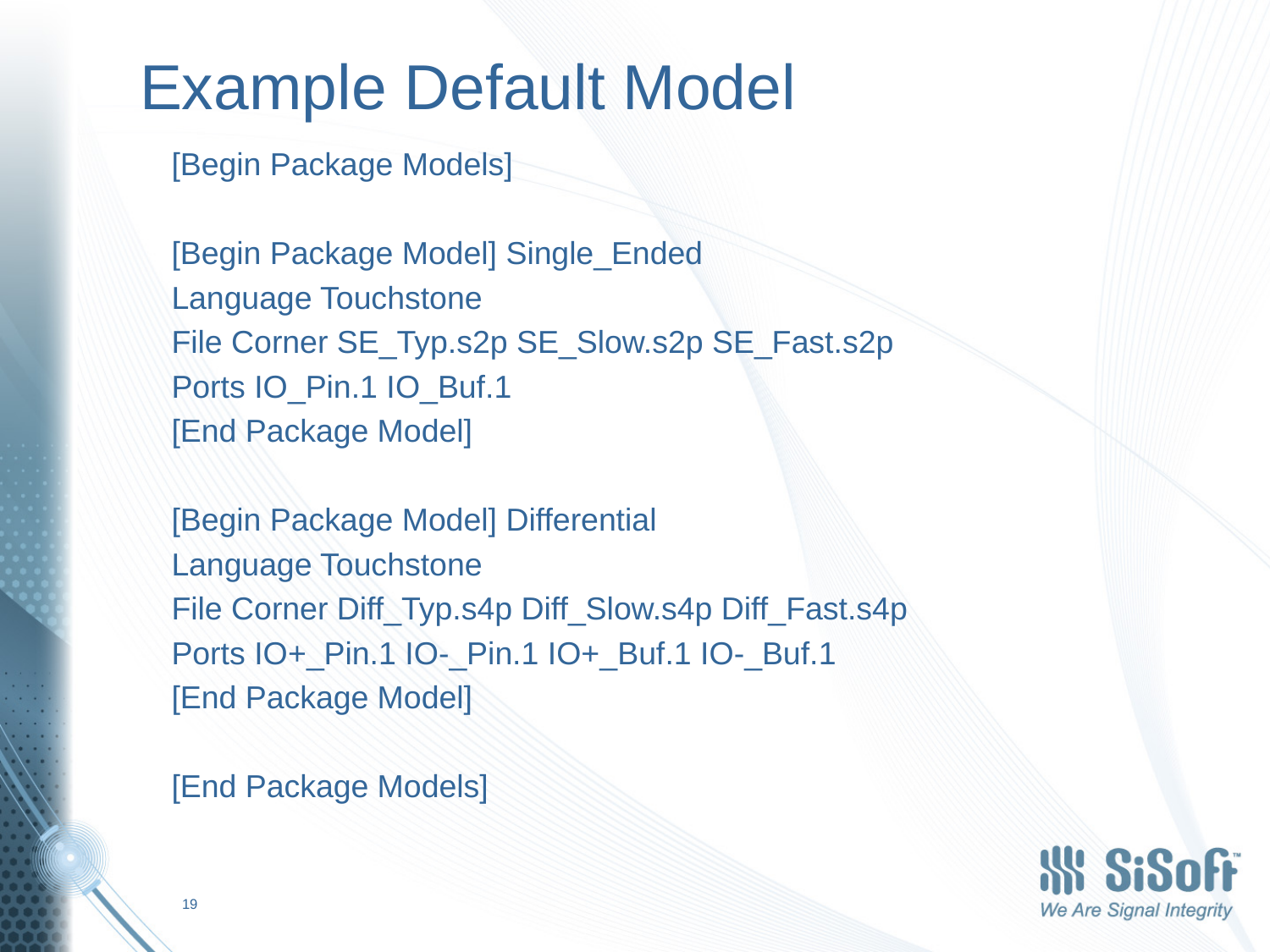

# Example Default Model
[Begin Package Models]

[Begin Package Model] Single_Ended
Language Touchstone
File Corner SE_Typ.s2p SE_Slow.s2p SE_Fast.s2p
Ports IO_Pin.1 IO_Buf.1
[End Package Model]

[Begin Package Model] Differential
Language Touchstone
File Corner Diff_Typ.s4p Diff_Slow.s4p Diff_Fast.s4p
Ports IO+_Pin.1 IO-_Pin.1 IO+_Buf.1 IO-_Buf.1
[End Package Model]

[End Package Models]

19